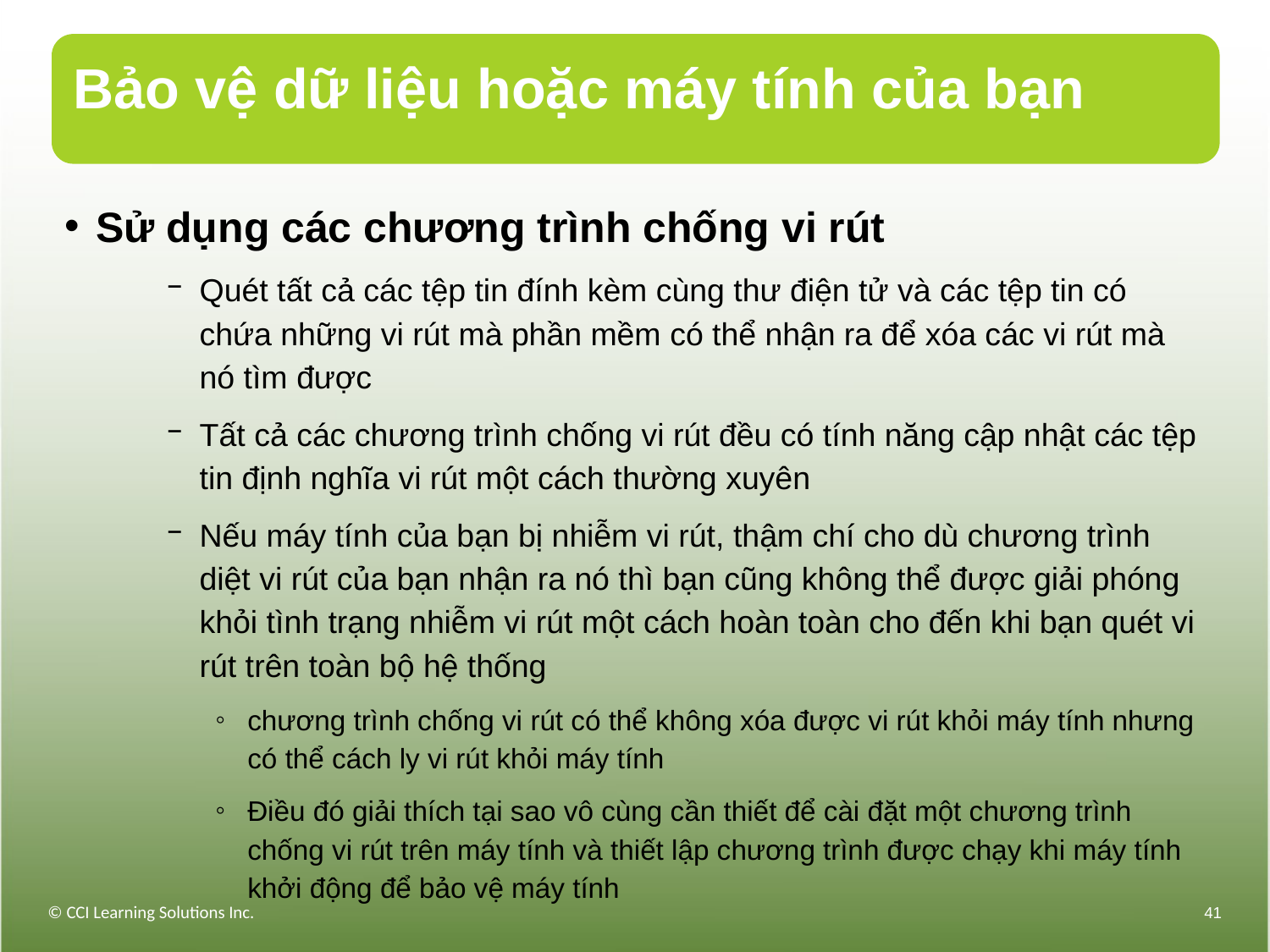

# Bảo vệ dữ liệu hoặc máy tính của bạn
Sử dụng các chương trình chống vi rút
Quét tất cả các tệp tin đính kèm cùng thư điện tử và các tệp tin có chứa những vi rút mà phần mềm có thể nhận ra để xóa các vi rút mà nó tìm được
Tất cả các chương trình chống vi rút đều có tính năng cập nhật các tệp tin định nghĩa vi rút một cách thường xuyên
Nếu máy tính của bạn bị nhiễm vi rút, thậm chí cho dù chương trình diệt vi rút của bạn nhận ra nó thì bạn cũng không thể được giải phóng khỏi tình trạng nhiễm vi rút một cách hoàn toàn cho đến khi bạn quét vi rút trên toàn bộ hệ thống
chương trình chống vi rút có thể không xóa được vi rút khỏi máy tính nhưng có thể cách ly vi rút khỏi máy tính
Điều đó giải thích tại sao vô cùng cần thiết để cài đặt một chương trình chống vi rút trên máy tính và thiết lập chương trình được chạy khi máy tính khởi động để bảo vệ máy tính
© CCI Learning Solutions Inc.
41